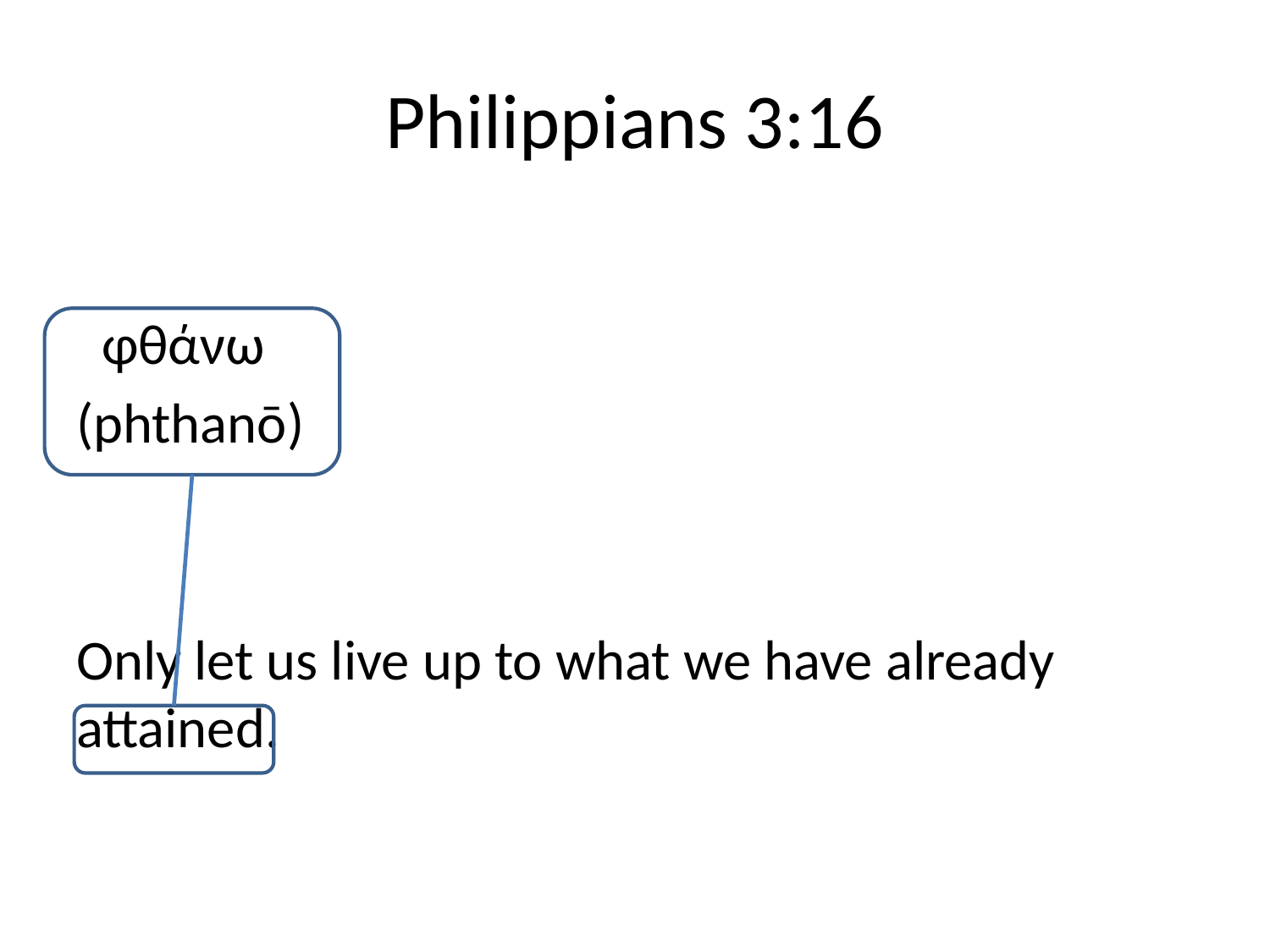

# Philippians 3:16

  φθάνω
(phthanō)

Only let us live up to what we have already attained.